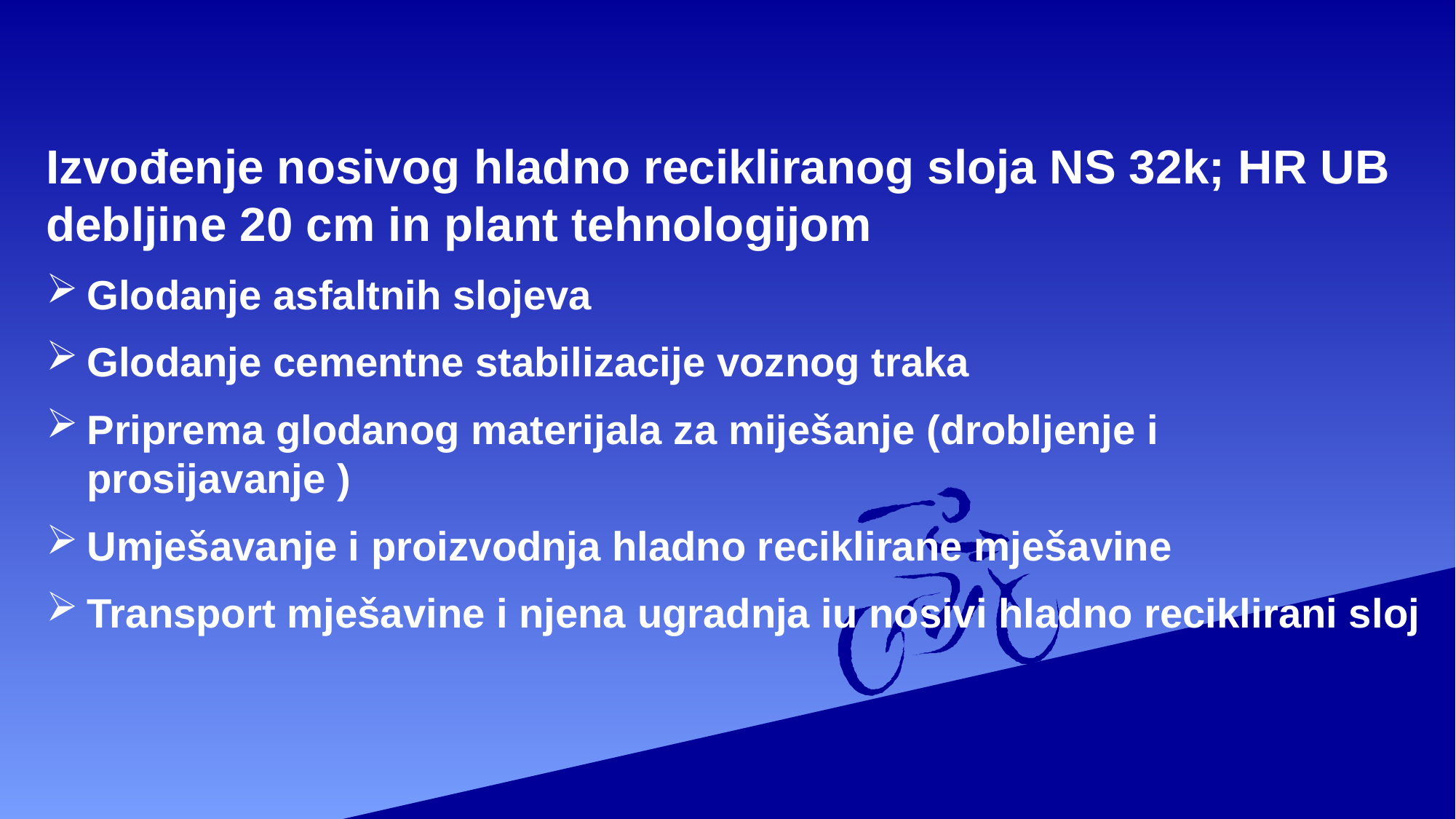

Izvođenje nosivog hladno recikliranog sloja NS 32k; HR UB debljine 20 cm in plant tehnologijom
Glodanje asfaltnih slojeva
Glodanje cementne stabilizacije voznog traka
Priprema glodanog materijala za miješanje (drobljenje i prosijavanje )
Umješavanje i proizvodnja hladno reciklirane mješavine
Transport mješavine i njena ugradnja iu nosivi hladno reciklirani sloj